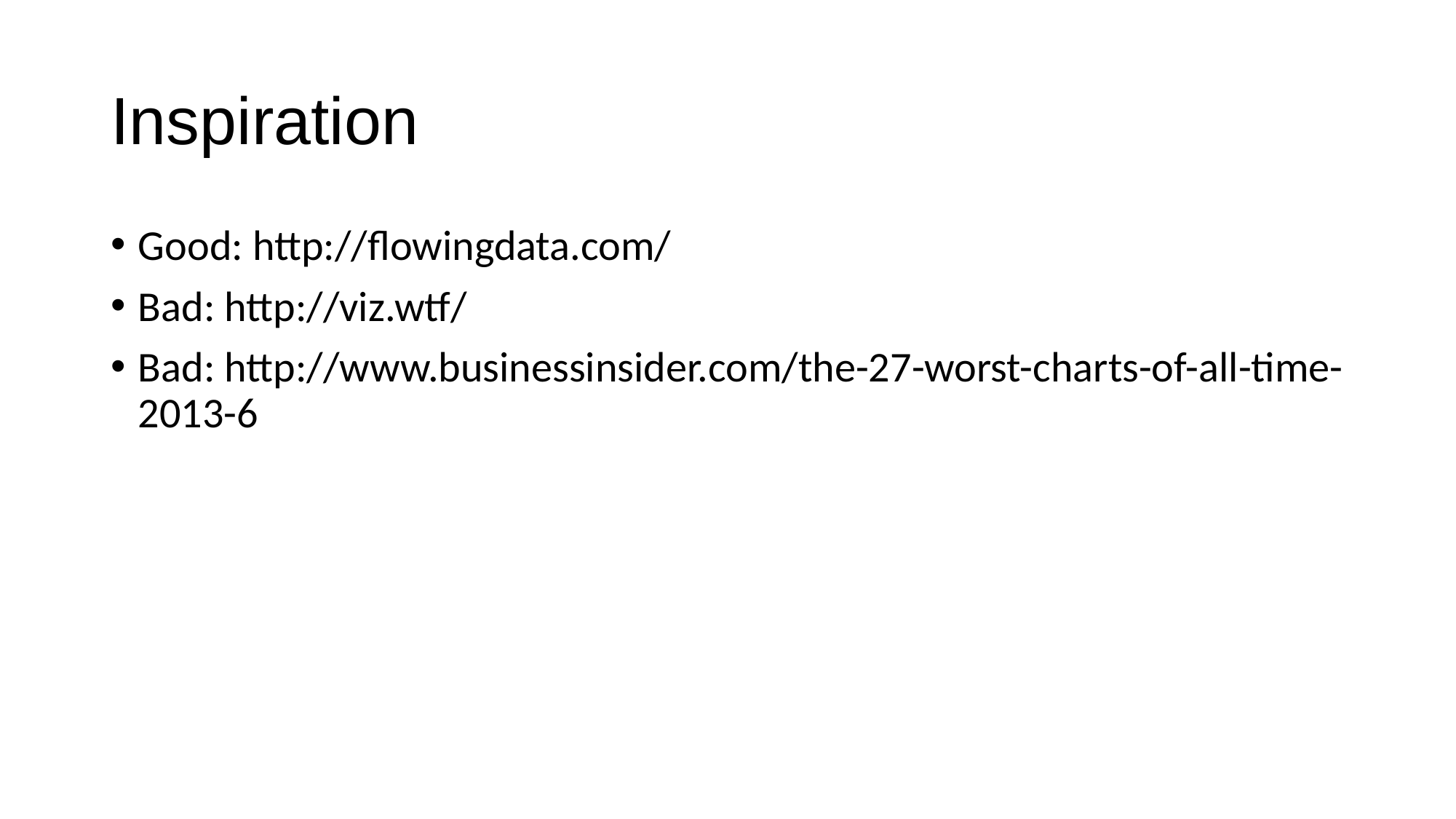

# Inspiration
Good: http://flowingdata.com/
Bad: http://viz.wtf/
Bad: http://www.businessinsider.com/the-27-worst-charts-of-all-time-2013-6